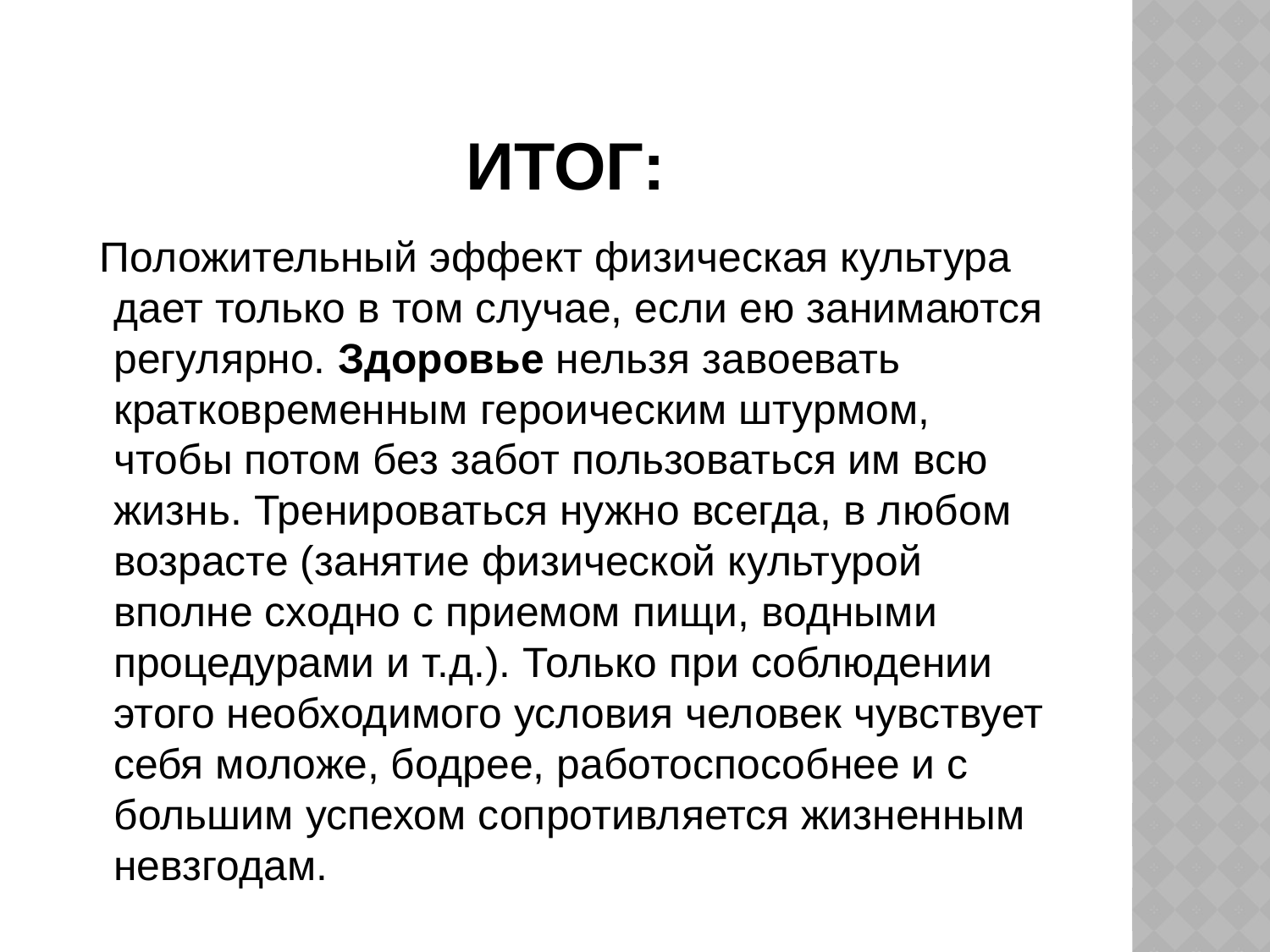

# Итог:
  Положительный эффект физическая культура дает только в том случае, если ею занимаются регулярно. Здоровье нельзя завоевать кратковременным героическим штурмом, чтобы потом без забот пользоваться им всю жизнь. Тренироваться нужно всегда, в любом возрасте (занятие физической культурой вполне сходно с приемом пищи, водными процедурами и т.д.). Только при соблюдении этого необходимого условия человек чувствует себя моложе, бодрее, работоспособнее и с большим успехом сопротивляется жизненным невзгодам.